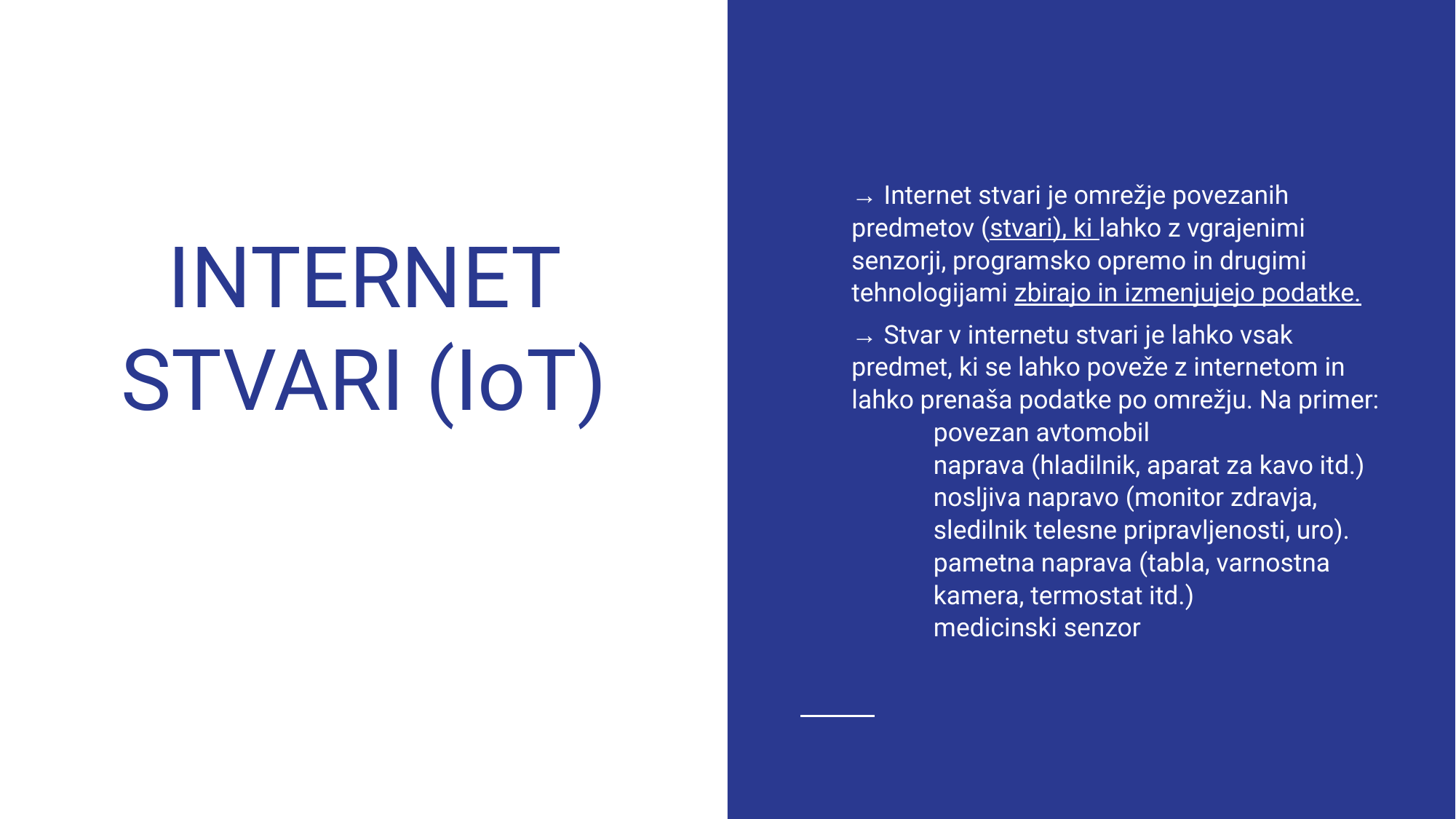

→ Internet stvari je omrežje povezanih predmetov (stvari), ki lahko z vgrajenimi senzorji, programsko opremo in drugimi tehnologijami zbirajo in izmenjujejo podatke.
→ Stvar v internetu stvari je lahko vsak predmet, ki se lahko poveže z internetom in lahko prenaša podatke po omrežju. Na primer:
povezan avtomobil
naprava (hladilnik, aparat za kavo itd.)
nosljiva napravo (monitor zdravja, sledilnik telesne pripravljenosti, uro).
pametna naprava (tabla, varnostna kamera, termostat itd.)
medicinski senzor
# INTERNET STVARI (IoT)